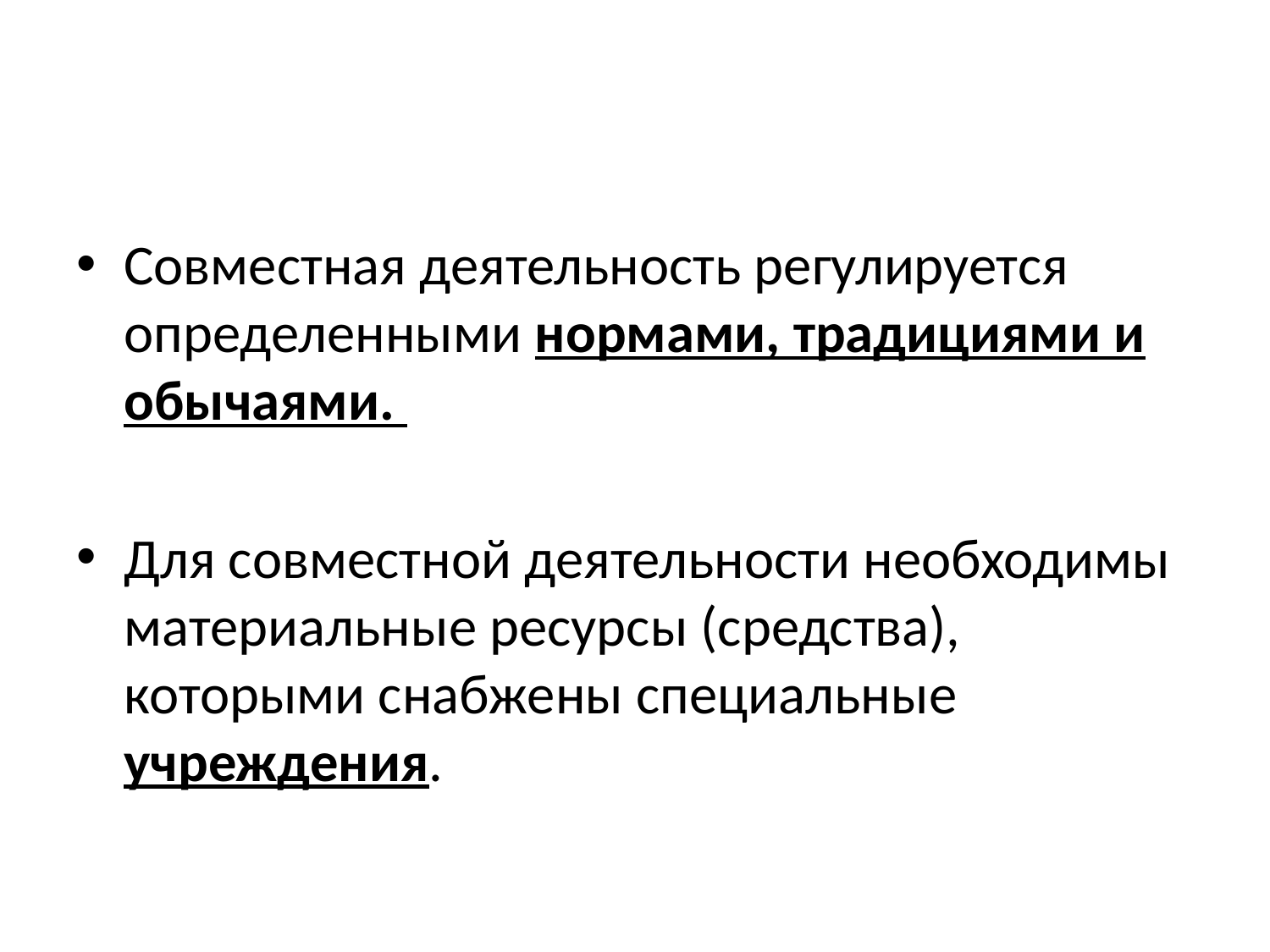

Совместная деятельность регулируется определенными нормами, традициями и обычаями.

Для совместной деятельности необходимы материальные ресурсы (средства), которыми снабжены специальные учреждения.